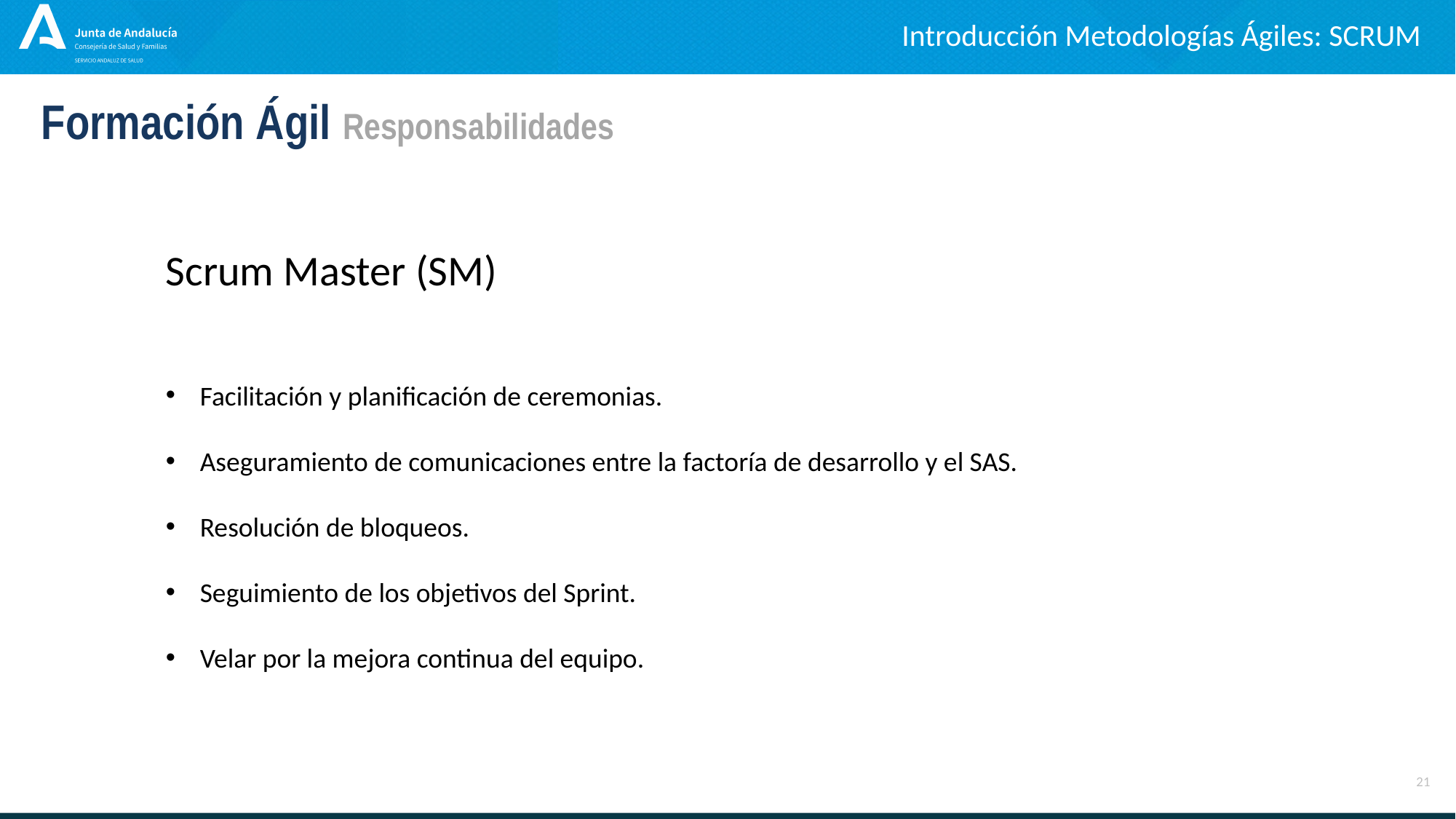

Introducción Metodologías Ágiles: SCRUM

Formación Ágil Responsabilidades

Scrum Master (SM)

Facilitación y planificación de ceremonias.
Aseguramiento de comunicaciones entre la factoría de desarrollo y el SAS.
Resolución de bloqueos.
Seguimiento de los objetivos del Sprint.
Velar por la mejora continua del equipo.
21